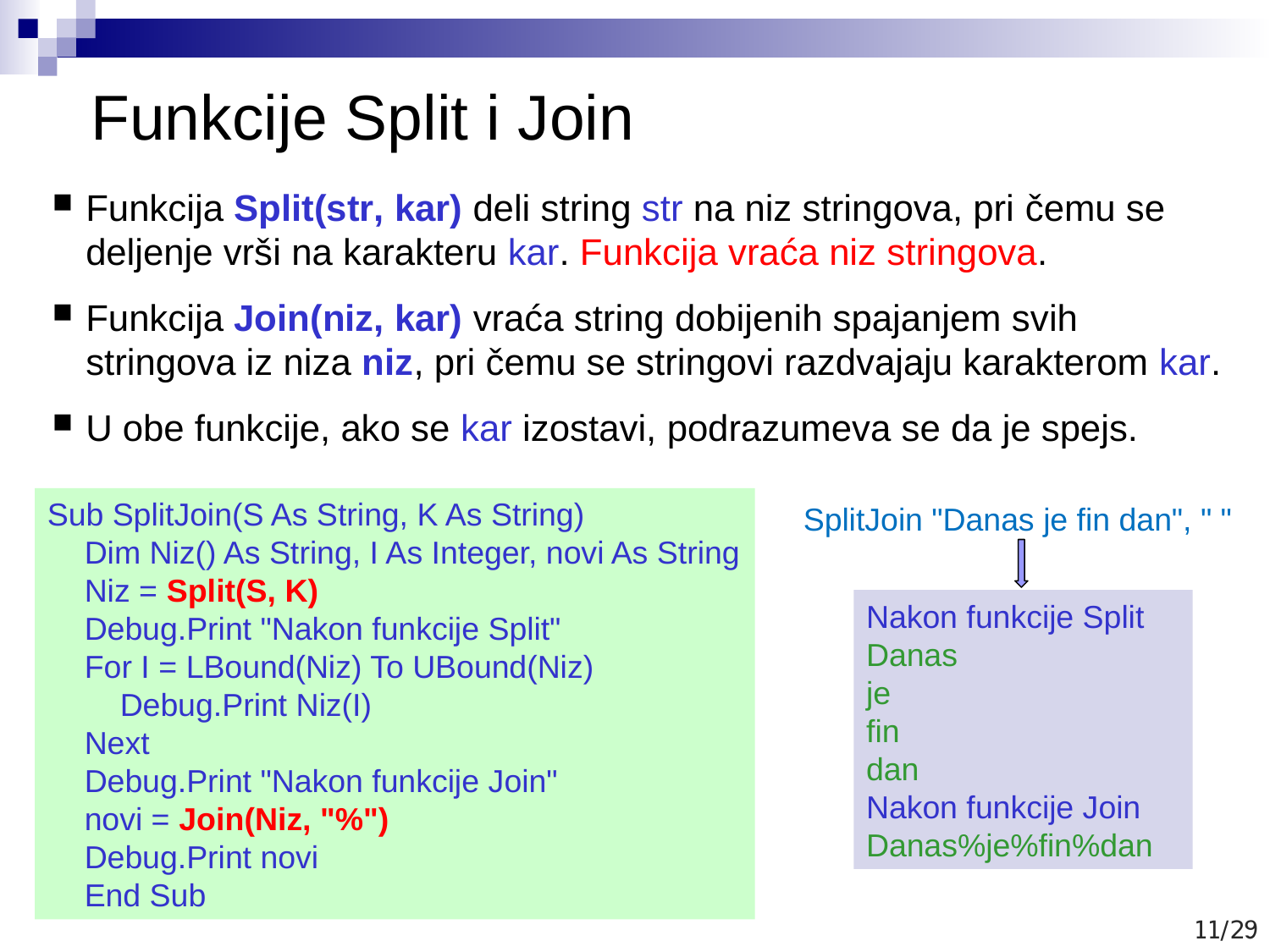

# Funkcije Split i Join
Funkcija Split(str, kar) deli string str na niz stringova, pri čemu se deljenje vrši na karakteru kar. Funkcija vraća niz stringova.
Funkcija Join(niz, kar) vraća string dobijenih spajanjem svih stringova iz niza niz, pri čemu se stringovi razdvajaju karakterom kar.
U obe funkcije, ako se kar izostavi, podrazumeva se da je spejs.
Sub SplitJoin(S As String, K As String)
Dim Niz() As String, I As Integer, novi As String
Niz = Split(S, K)
Debug.Print "Nakon funkcije Split"
For I = LBound(Niz) To UBound(Niz)
    Debug.Print Niz(I)
Next
Debug.Print "Nakon funkcije Join"
novi = Join(Niz, "%")
Debug.Print novi
End Sub
SplitJoin "Danas je fin dan", " "

Nakon funkcije Split
Danas
je
fin
dan
Nakon funkcije Join
Danas%je%fin%dan
11/29